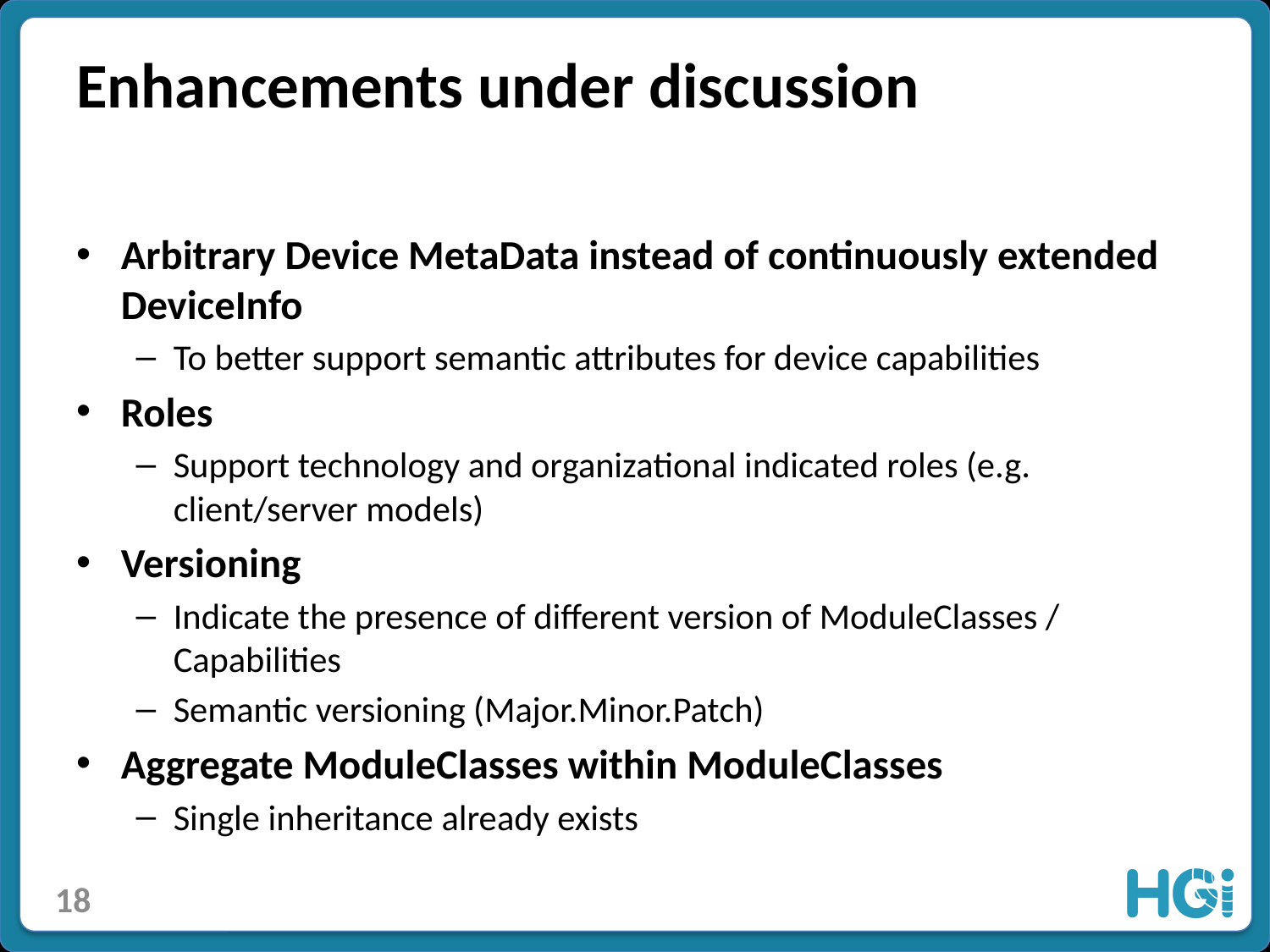

# Enhancements under discussion
Arbitrary Device MetaData instead of continuously extended DeviceInfo
To better support semantic attributes for device capabilities
Roles
Support technology and organizational indicated roles (e.g. client/server models)
Versioning
Indicate the presence of different version of ModuleClasses / Capabilities
Semantic versioning (Major.Minor.Patch)
Aggregate ModuleClasses within ModuleClasses
Single inheritance already exists